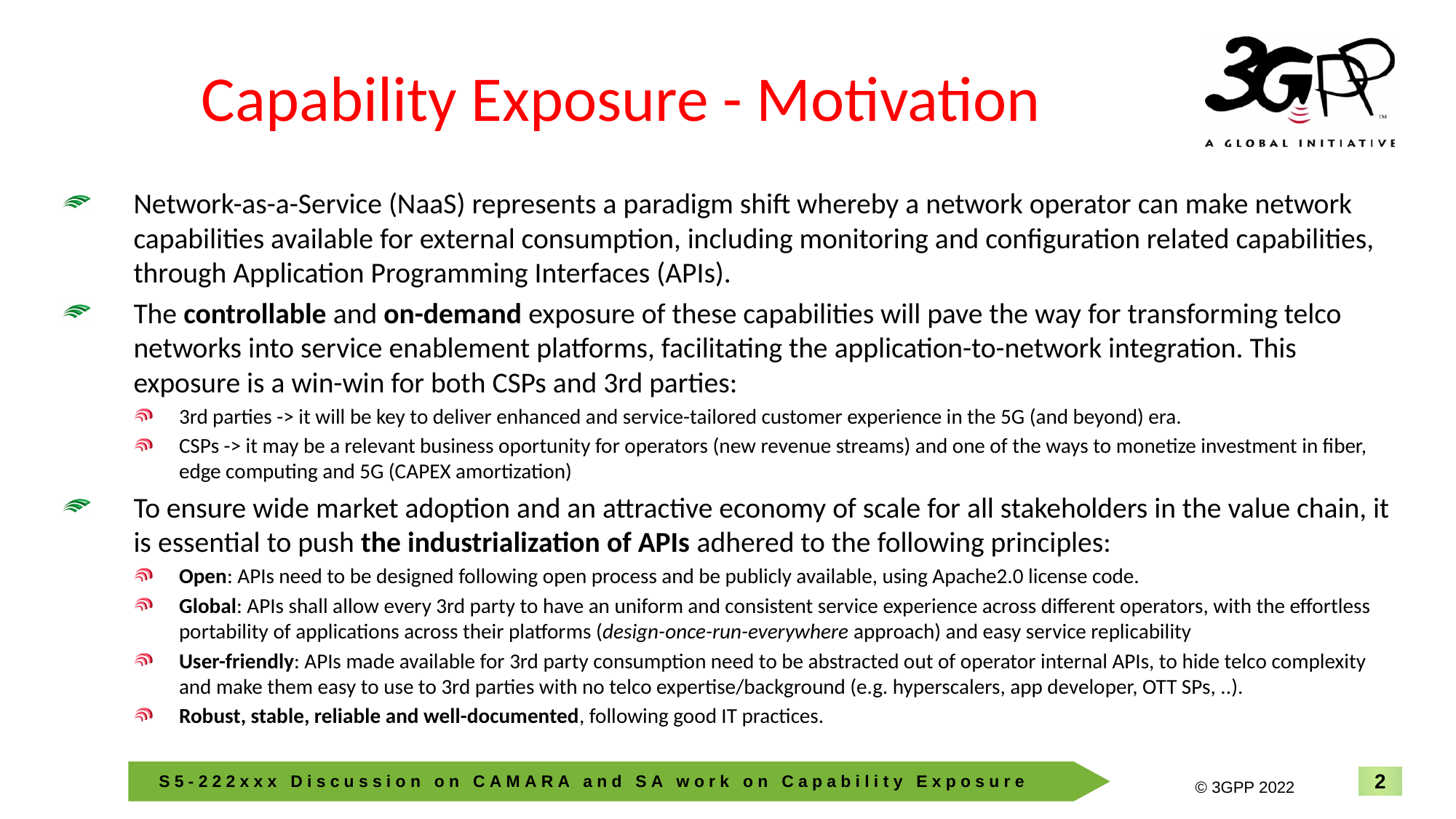

# Capability Exposure - Motivation
Network-as-a-Service (NaaS) represents a paradigm shift whereby a network operator can make network capabilities available for external consumption, including monitoring and configuration related capabilities, through Application Programming Interfaces (APIs).
The controllable and on-demand exposure of these capabilities will pave the way for transforming telco networks into service enablement platforms, facilitating the application-to-network integration. This exposure is a win-win for both CSPs and 3rd parties:
3rd parties -> it will be key to deliver enhanced and service-tailored customer experience in the 5G (and beyond) era.
CSPs -> it may be a relevant business oportunity for operators (new revenue streams) and one of the ways to monetize investment in fiber, edge computing and 5G (CAPEX amortization)
To ensure wide market adoption and an attractive economy of scale for all stakeholders in the value chain, it is essential to push the industrialization of APIs adhered to the following principles:
Open: APIs need to be designed following open process and be publicly available, using Apache2.0 license code.
Global: APIs shall allow every 3rd party to have an uniform and consistent service experience across different operators, with the effortless portability of applications across their platforms (design-once-run-everywhere approach) and easy service replicability
User-friendly: APIs made available for 3rd party consumption need to be abstracted out of operator internal APIs, to hide telco complexity and make them easy to use to 3rd parties with no telco expertise/background (e.g. hyperscalers, app developer, OTT SPs, ..).
Robust, stable, reliable and well-documented, following good IT practices.